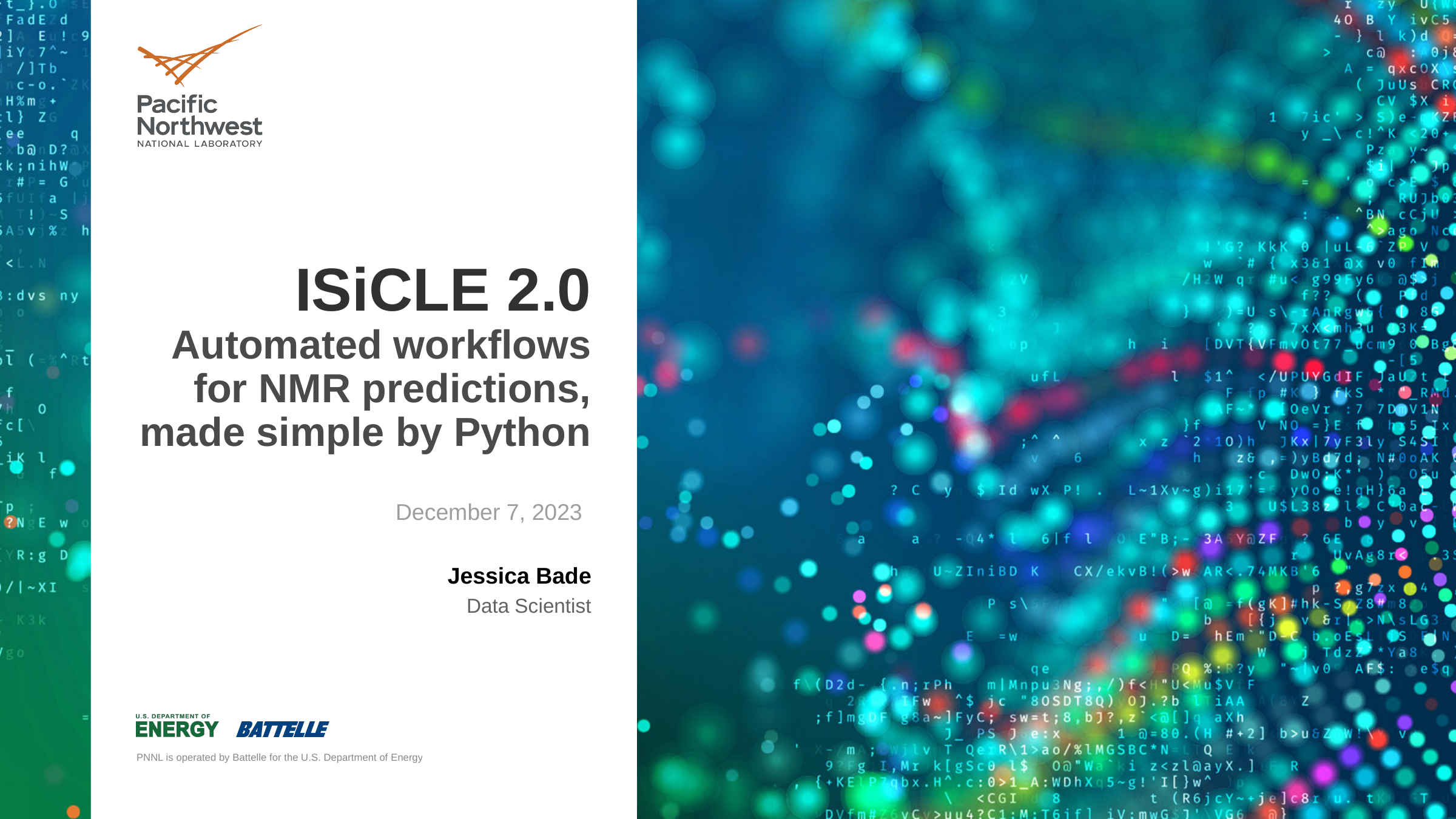

# ISiCLE 2.0 Automated workflows for NMR predictions, made simple by Python
December 7, 2023
Jessica Bade
Data Scientist